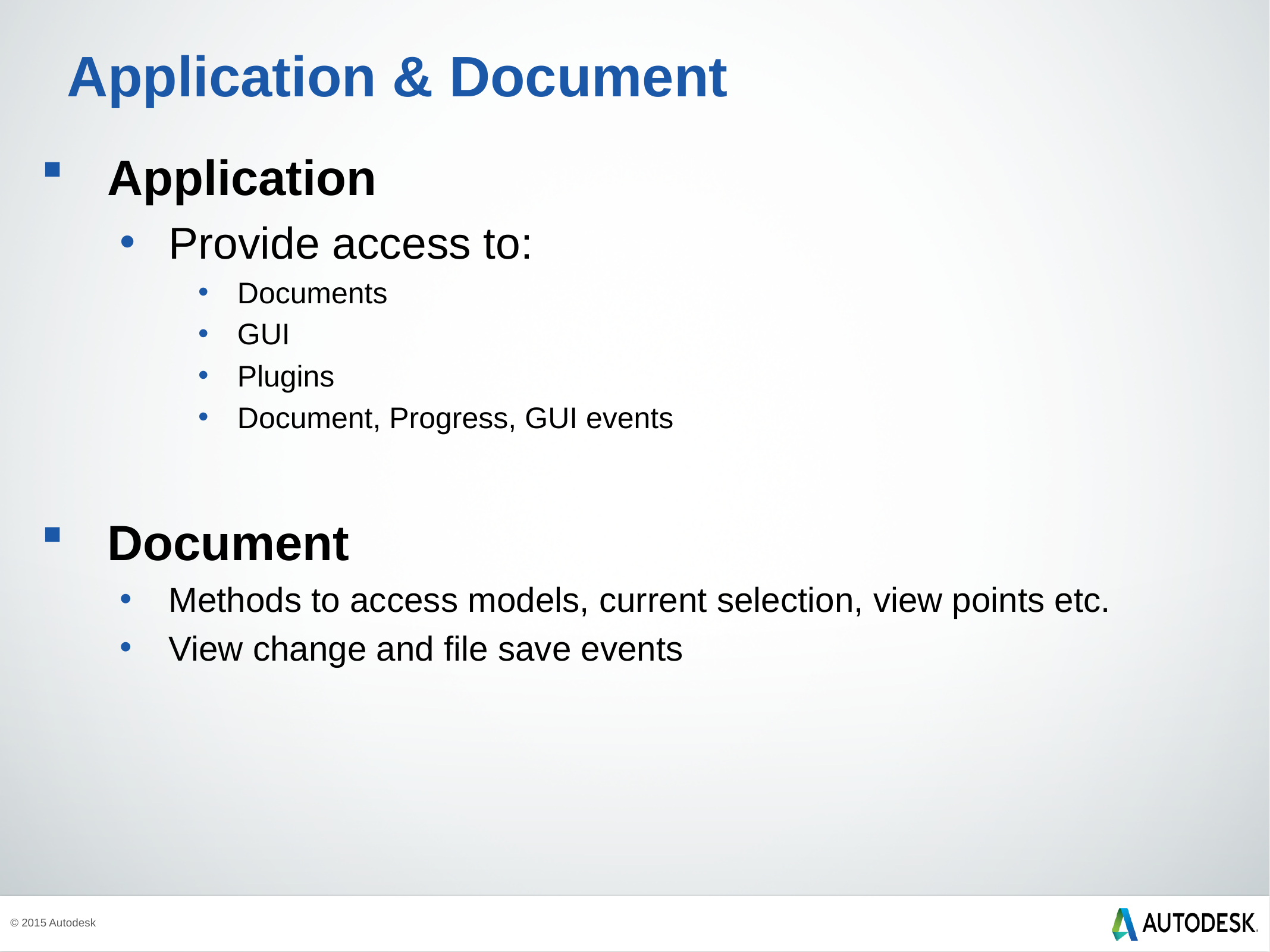

# Application & Document
Application
Provide access to:
Documents
GUI
Plugins
Document, Progress, GUI events

Document
Methods to access models, current selection, view points etc.
View change and file save events